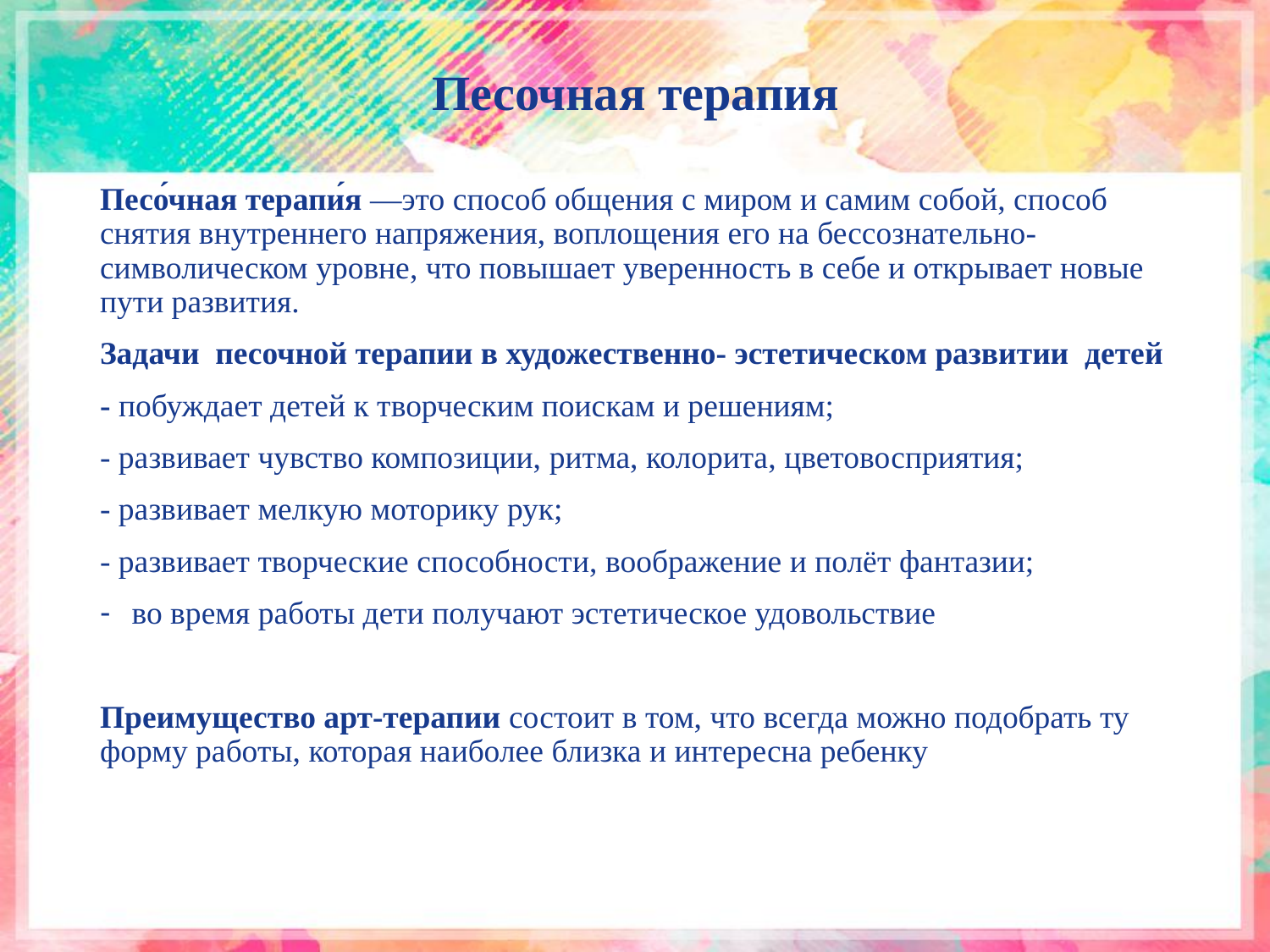

# Песочная терапия
Песо́чная терапи́я —это способ общения с миром и самим собой, способ снятия внутреннего напряжения, воплощения его на бессознательно-символическом уровне, что повышает уверенность в себе и открывает новые пути развития.
Задачи  песочной терапии в художественно- эстетическом развитии  детей
- побуждает детей к творческим поискам и решениям;
- развивает чувство композиции, ритма, колорита, цветовосприятия;
- развивает мелкую моторику рук;
- развивает творческие способности, воображение и полёт фантазии;
во время работы дети получают эстетическое удовольствие

Преимущество арт-терапии состоит в том, что всегда можно подобрать ту форму работы, которая наиболее близка и интересна ребенку